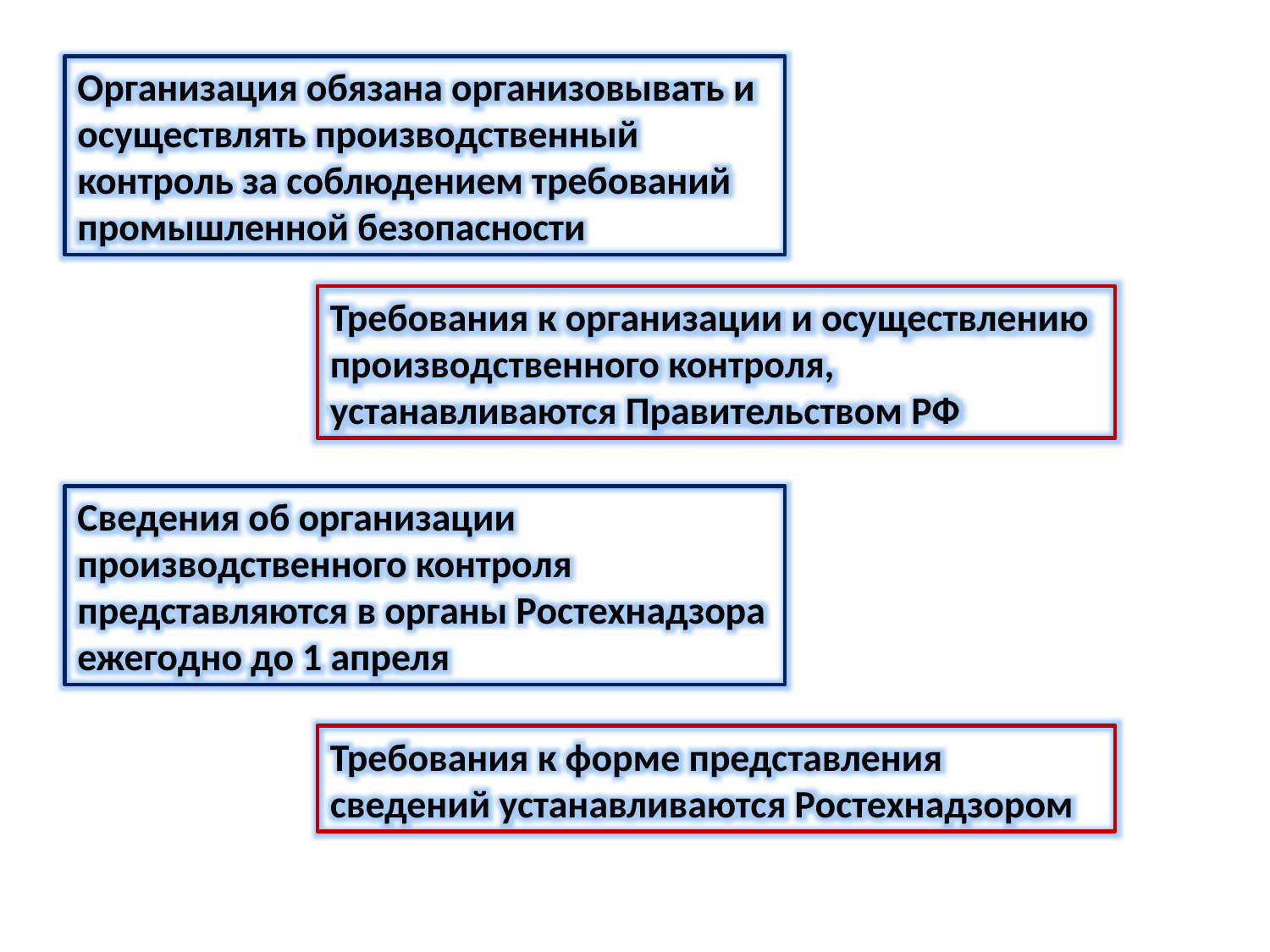

Организация обязана организовывать и осуществлять производственный контроль за соблюдением требований промышленной безопасности
Требования к организации и осуществлению производственного контроля, устанавливаются Правительством РФ
Сведения об организации производственного контроля представляются в органы Ростехнадзора ежегодно до 1 апреля
Требования к форме представления сведений устанавливаются Ростехнадзором